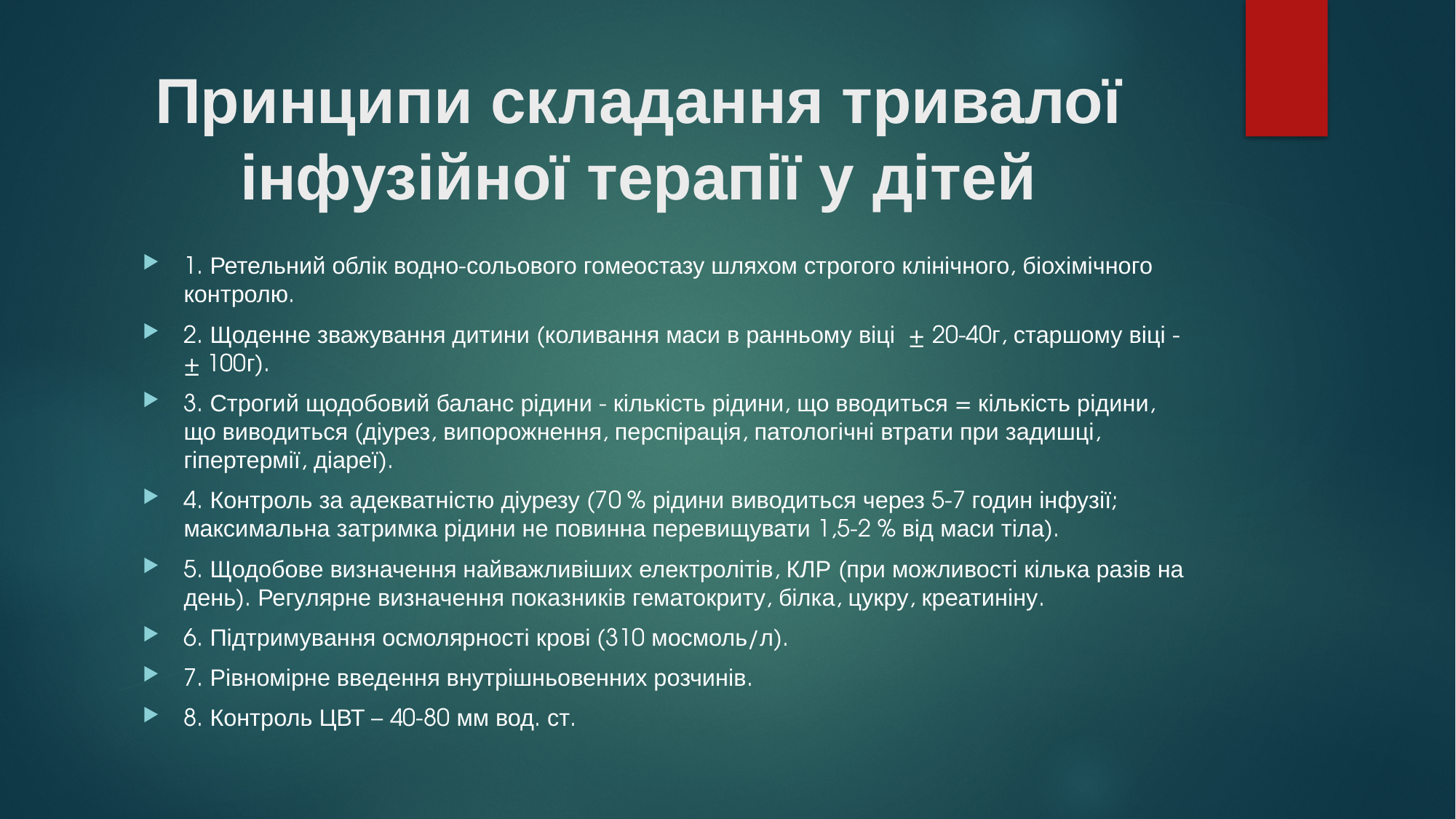

# Принципи складання тривалої інфузійної терапії у дітей
1. Ретельний облік водно-сольового гомеостазу шляхом строгого клінічного, біохімічного контролю.
2. Щоденне зважування дитини (коливання маси в ранньому віці  ± 20-40г, старшому віці - ± 100г).
3. Строгий щодобовий баланс рідини - кількість рідини, що вводиться = кількість рідини, що виводиться (діурез, випорожнення, перспірація, патологічні втрати при задишці, гіпертермії, діареї).
4. Контроль за адекватністю діурезу (70 % рідини виводиться через 5-7 годин інфузії; максимальна затримка рідини не повинна перевищувати 1,5-2 % від маси тіла).
5. Щодобове визначення найважливіших електролітів, КЛР (при можливості кілька разів на день). Регулярне визначення показників гематокриту, білка, цукру, креатиніну.
6. Підтримування осмолярності крові (310 мосмоль/л).
7. Рівномірне введення внутрішньовенних розчинів.
8. Контроль ЦВТ – 40-80 мм вод. ст.